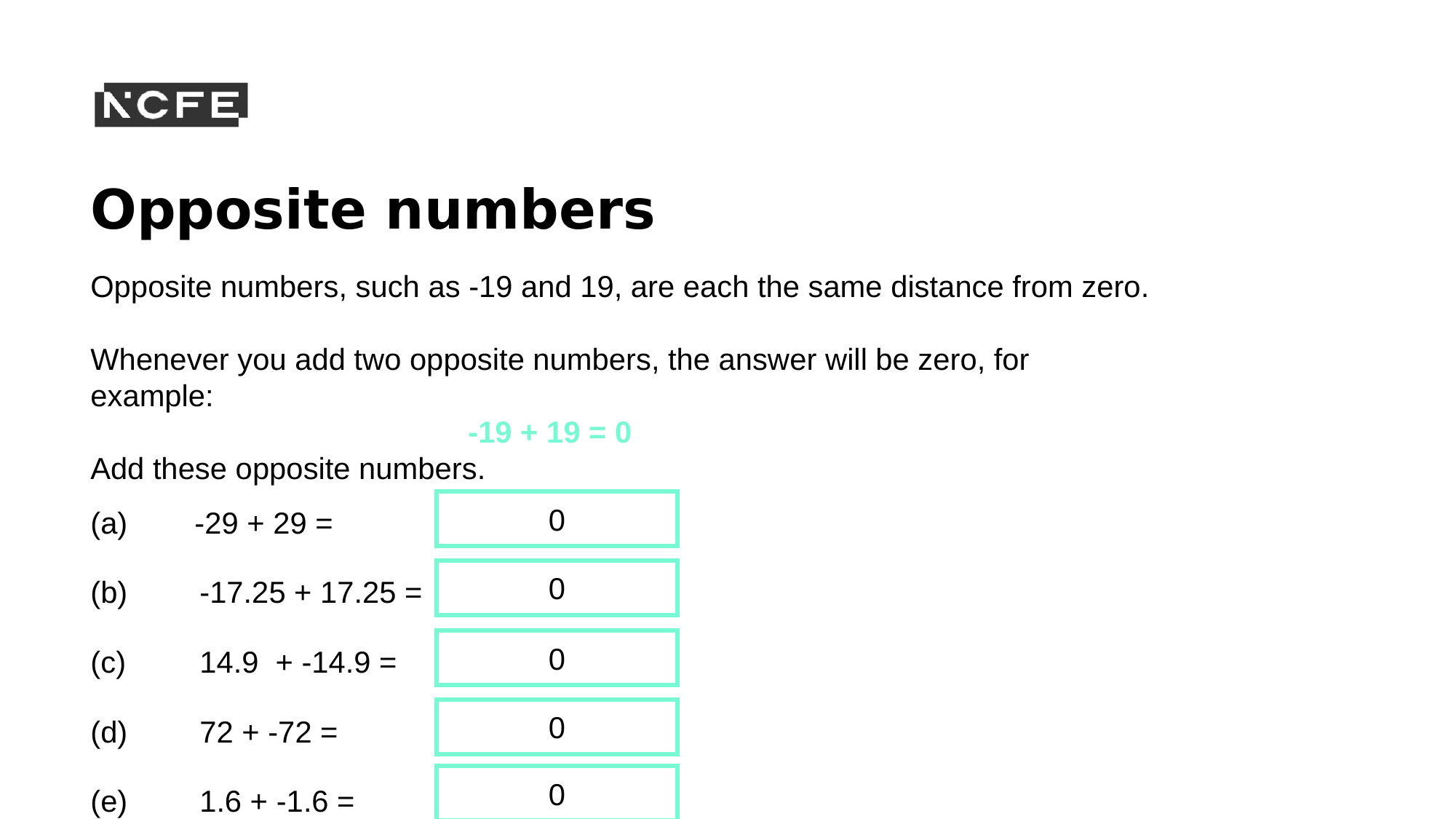

# Opposite numbers
Opposite numbers, such as -19 and 19, are each the same distance from zero.

Whenever you add two opposite numbers, the answer will be zero, for example:
 			      -19 + 19 = 0
Add these opposite numbers.
(a)        -29 + 29 =
(b)	-17.25 + 17.25 =
(c)	14.9  + -14.9 =
(d)	72 + -72 =
(e) 	1.6 + -1.6 =
0
0
0
0
0